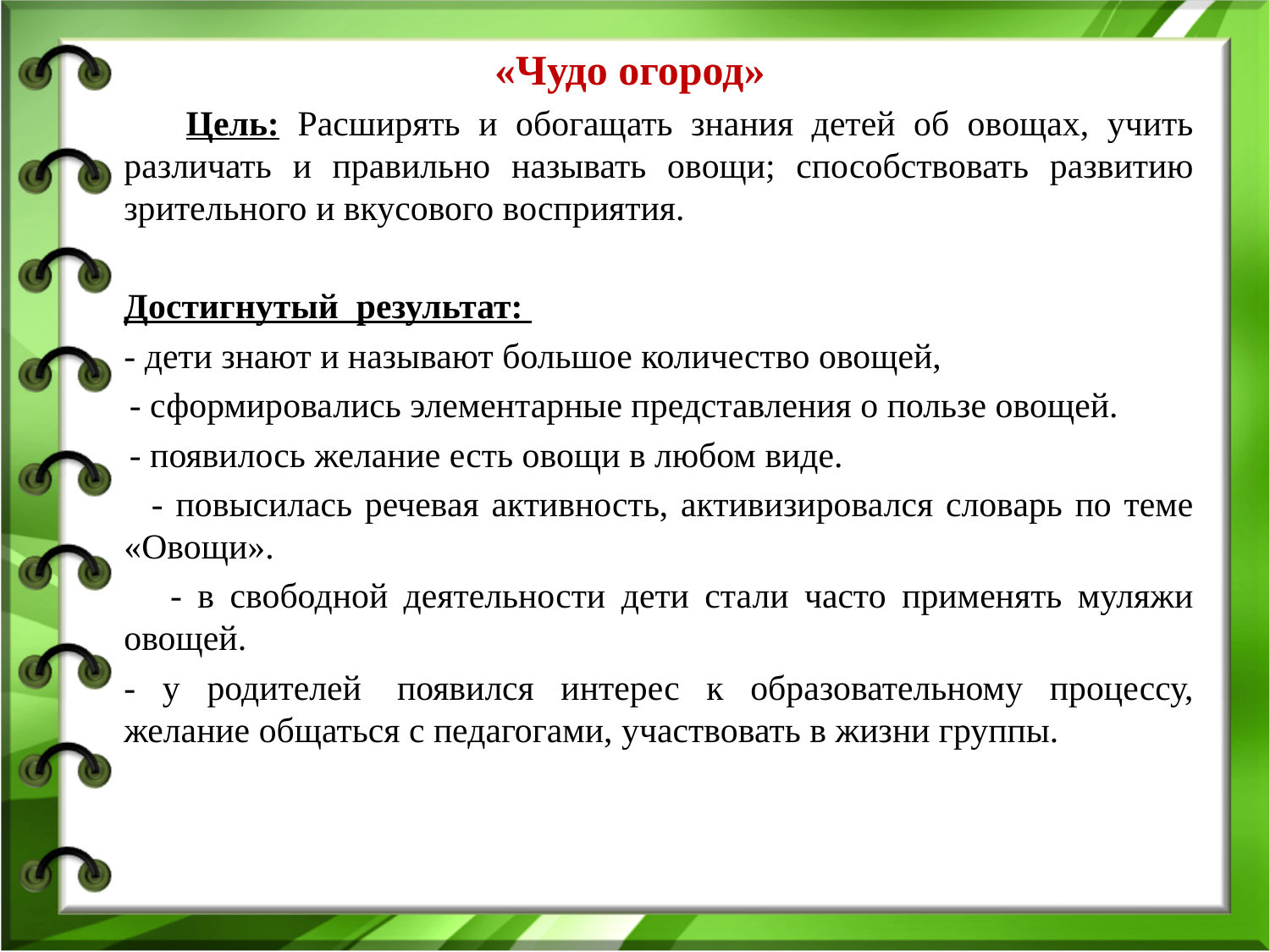

«Чудо огород»
      Цель: Расширять и обогащать знания детей об овощах, учить различать и правильно называть овощи; способствовать развитию зрительного и вкусового восприятия.

	Достигнутый  результат:
	- дети знают и называют большое количество овощей,
      - сформировались элементарные представления о пользе овощей.
      - появилось желание есть овощи в любом виде.
      - повысилась речевая активность, активизировался словарь по теме «Овощи».
      - в свободной деятельности дети стали часто применять муляжи овощей.
	- у родителей  появился интерес к образовательному процессу, желание общаться с педагогами, участвовать в жизни группы.